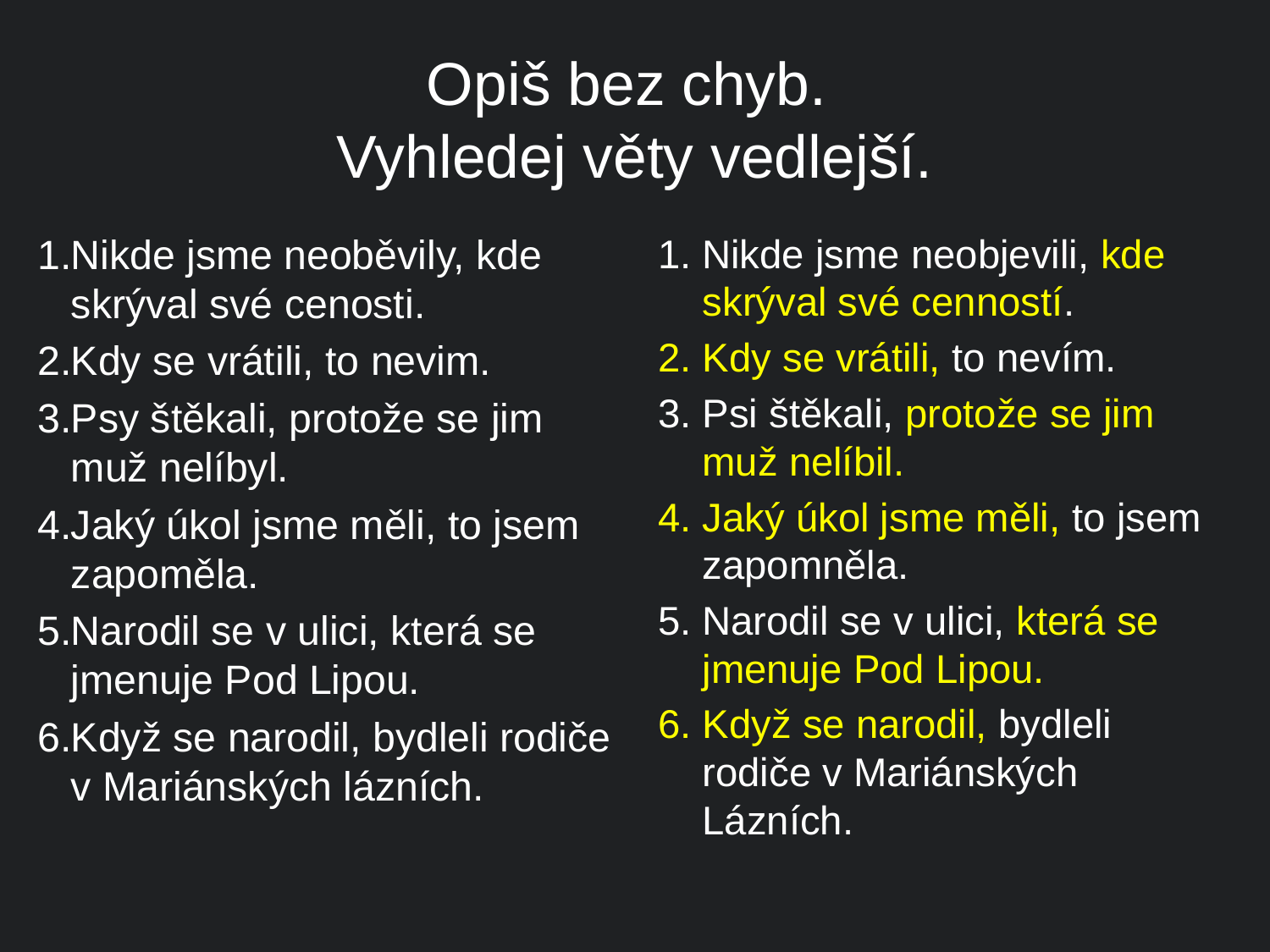

# Opiš bez chyb. Vyhledej věty vedlejší.
Nikde jsme neoběvily, kde skrýval své cenosti.
Kdy se vrátili, to nevim.
Psy štěkali, protože se jim muž nelíbyl.
Jaký úkol jsme měli, to jsem zapoměla.
Narodil se v ulici, která se jmenuje Pod Lipou.
Když se narodil, bydleli rodiče v Mariánských lázních.

Nikde jsme neobjevili, kde skrýval své cenností.
Kdy se vrátili, to nevím.
Psi štěkali, protože se jim muž nelíbil.
Jaký úkol jsme měli, to jsem zapomněla.
Narodil se v ulici, která se jmenuje Pod Lipou.
Když se narodil, bydleli rodiče v Mariánských Lázních.